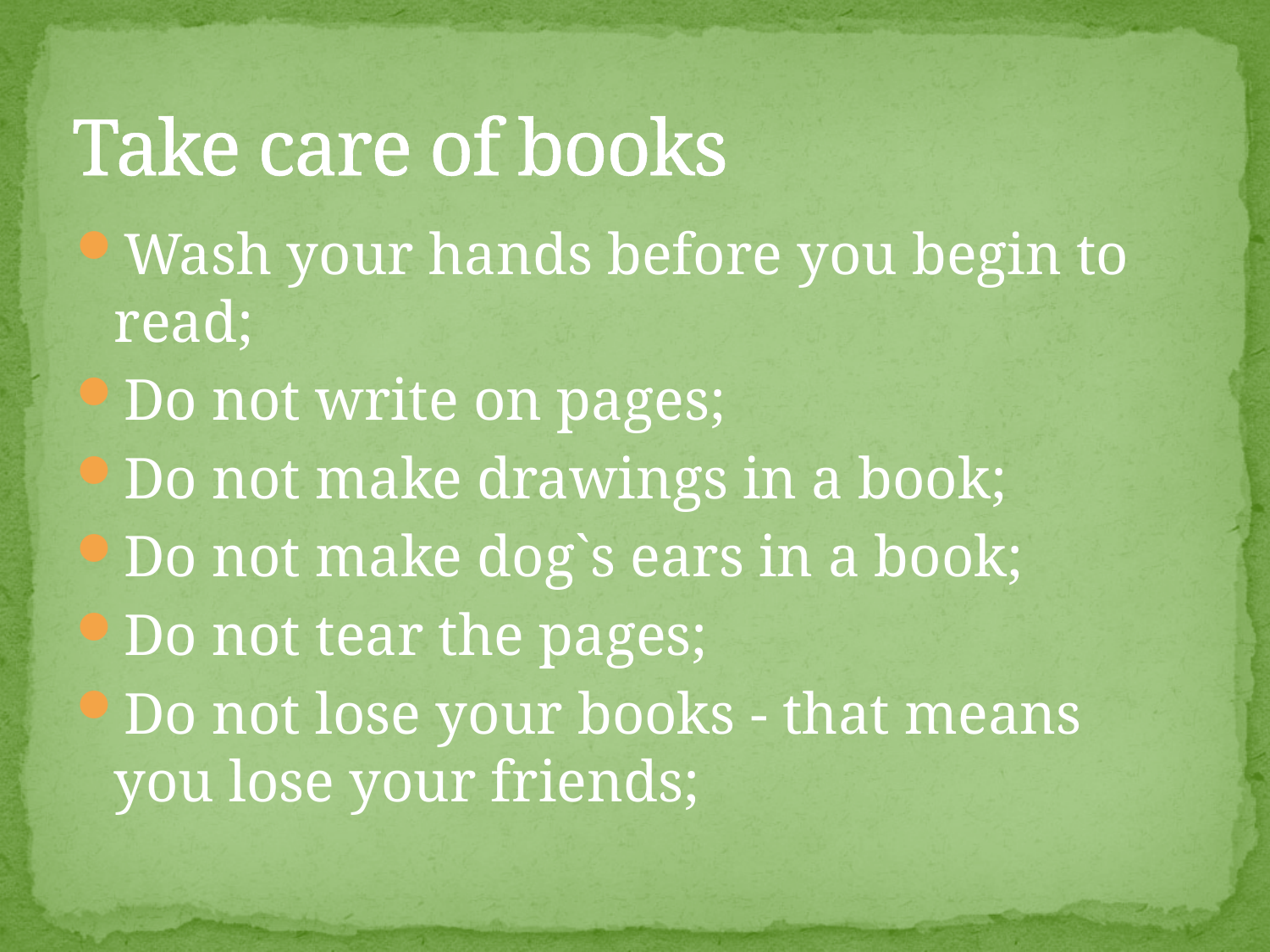

# Take care of books
Wash your hands before you begin to read;
Do not write on pages;
Do not make drawings in a book;
Do not make dog`s ears in a book;
Do not tear the pages;
Do not lose your books - that means you lose your friends;